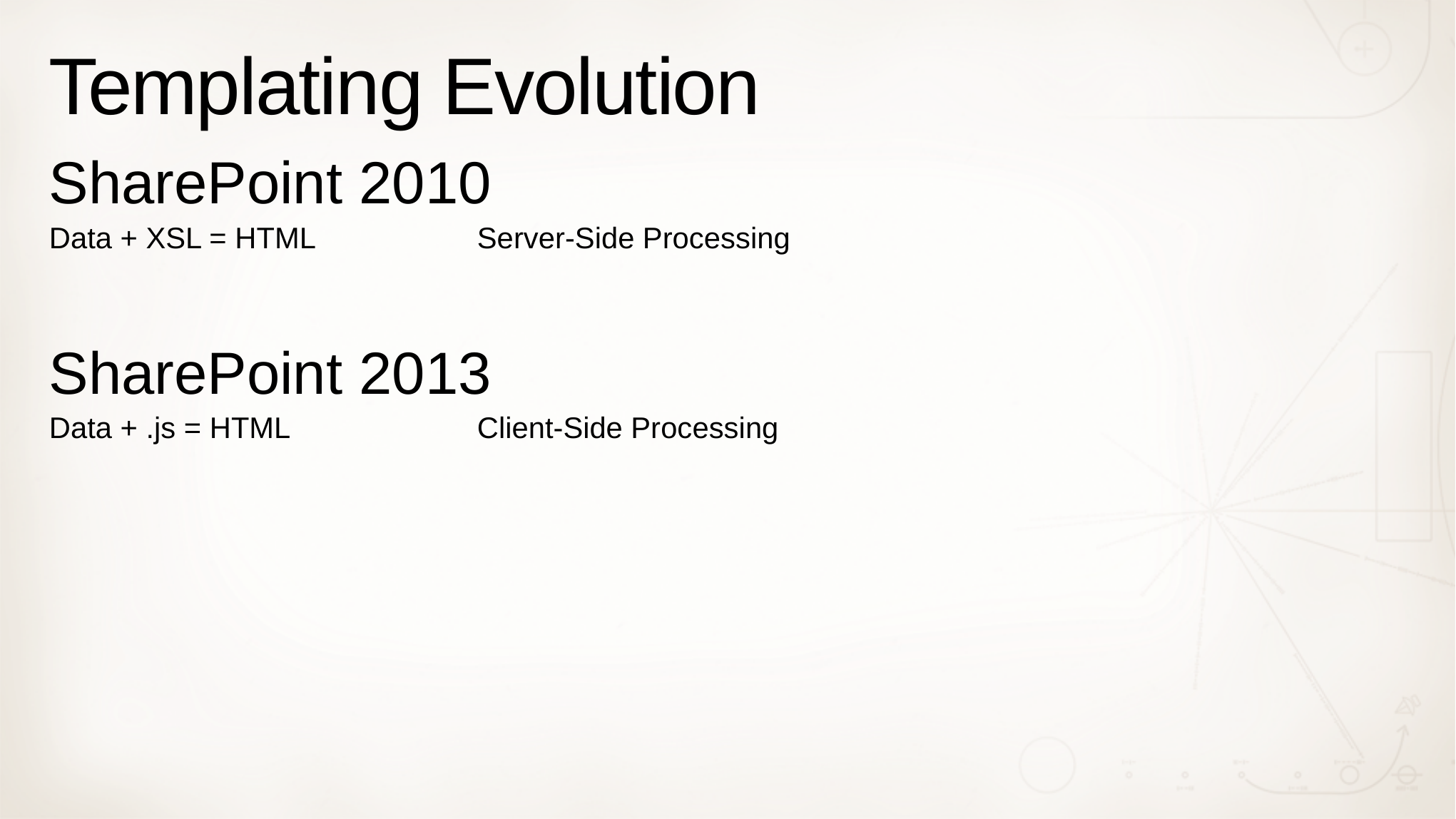

# Templating Evolution
SharePoint 2010
Data + XSL = HTML		Server-Side Processing

SharePoint 2013
Data + .js = HTML		Client-Side Processing